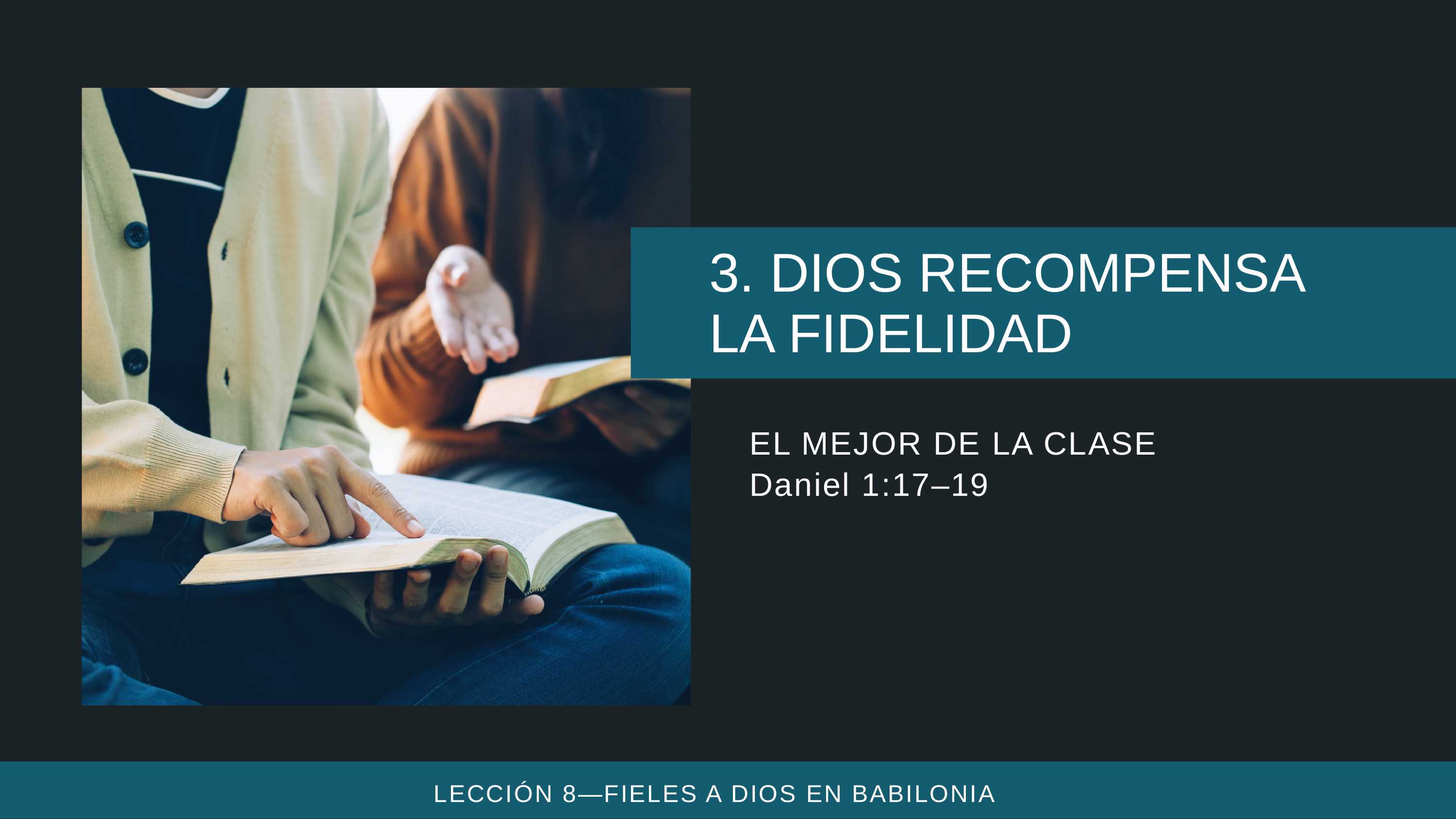

EL MEJOR DE LA CLASE
Daniel 1:17–19